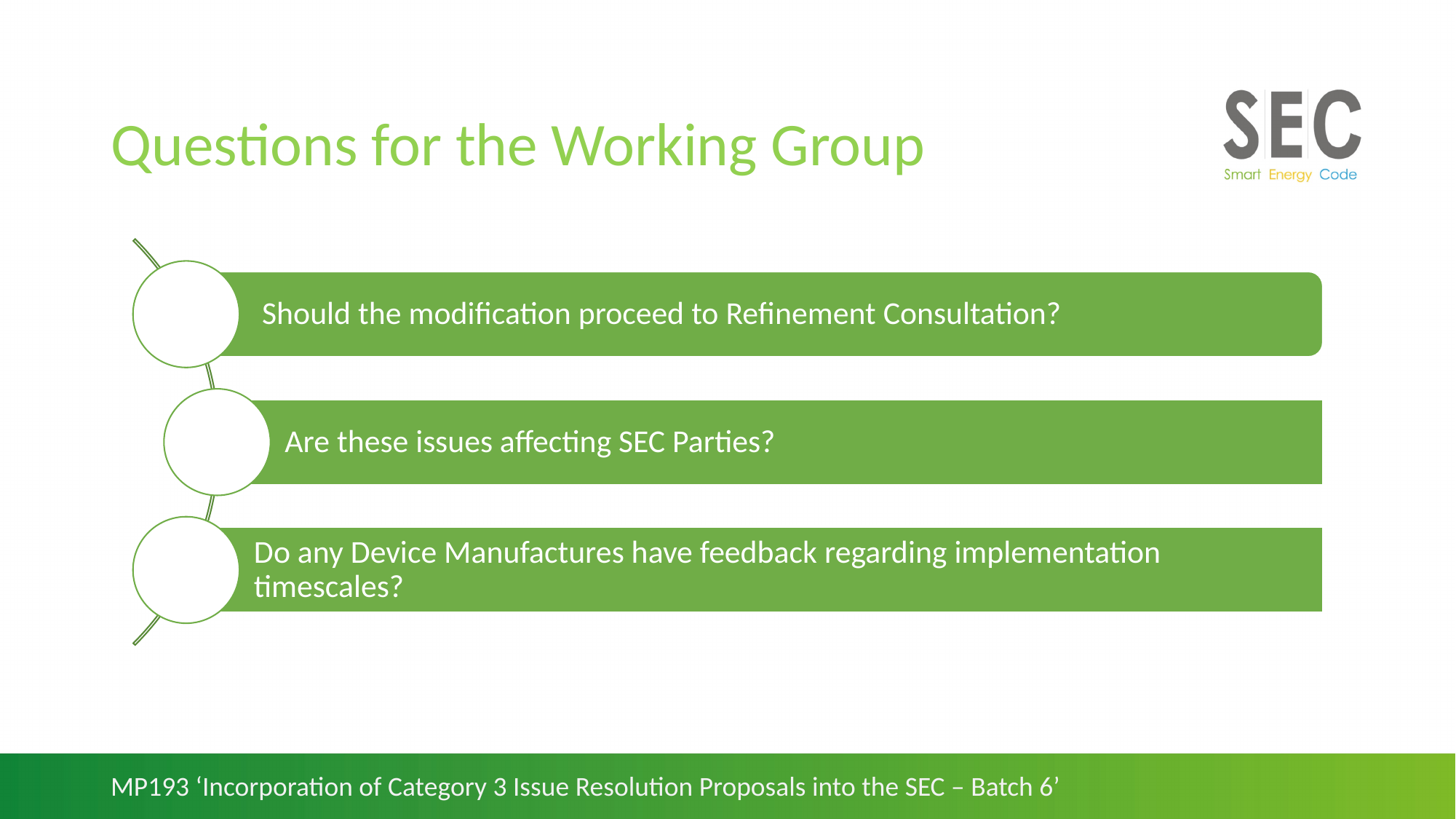

# Questions for the Working Group
Should the modification proceed to Refinement Consultation?
Are these issues affecting SEC Parties?
Do any Device Manufactures have feedback regarding implementation timescales?
MP193 ‘Incorporation of Category 3 Issue Resolution Proposals into the SEC – Batch 6’